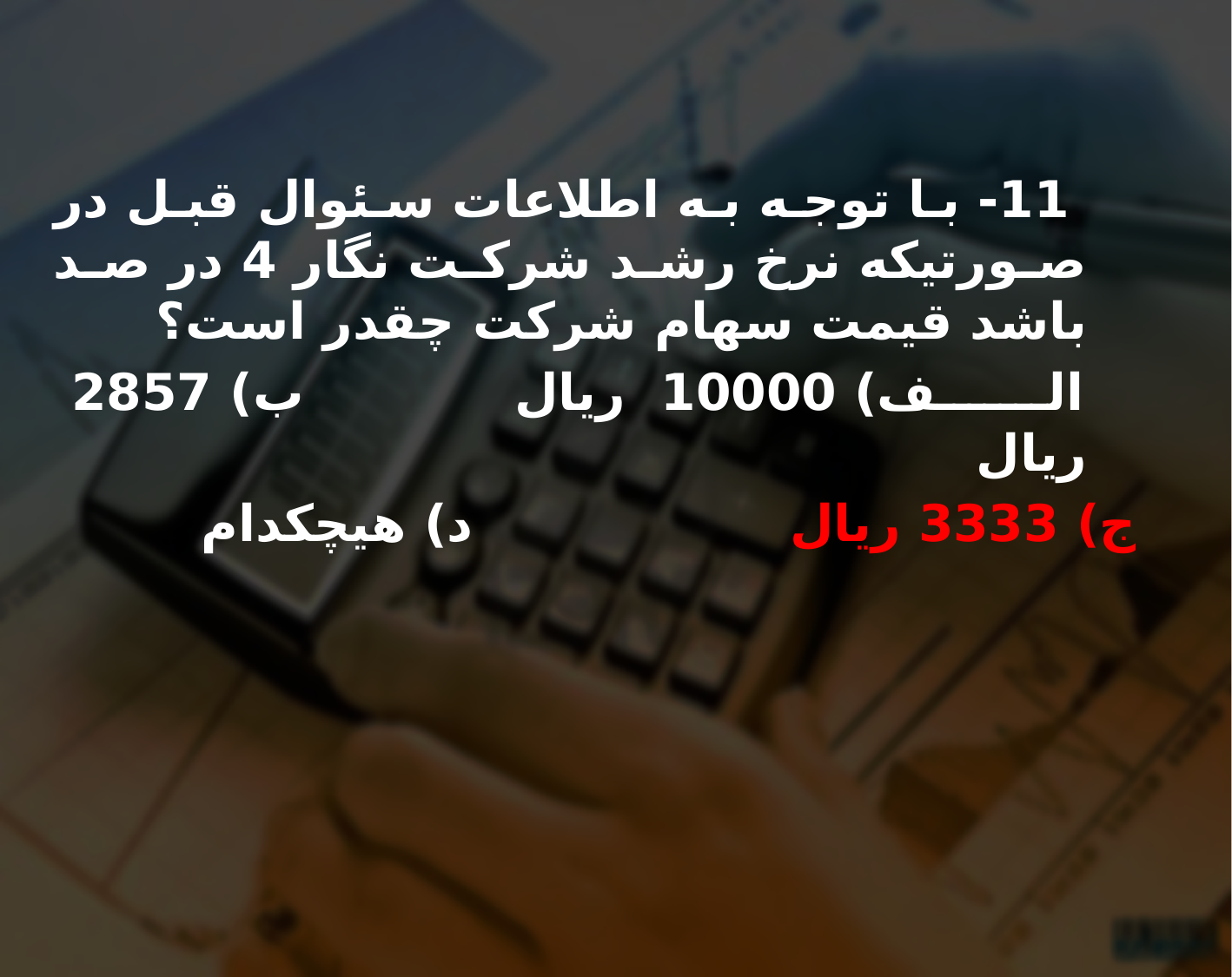

11- با توجه به اطلاعات سئوال قبل در صورتيكه نرخ رشد شركت نگار 4 در صد باشد قيمت سهام شركت چقدر است؟
   الف) 10000  ريال            ب) 2857  ريال
	ج) 3333 ريال                  د) هيچكدام